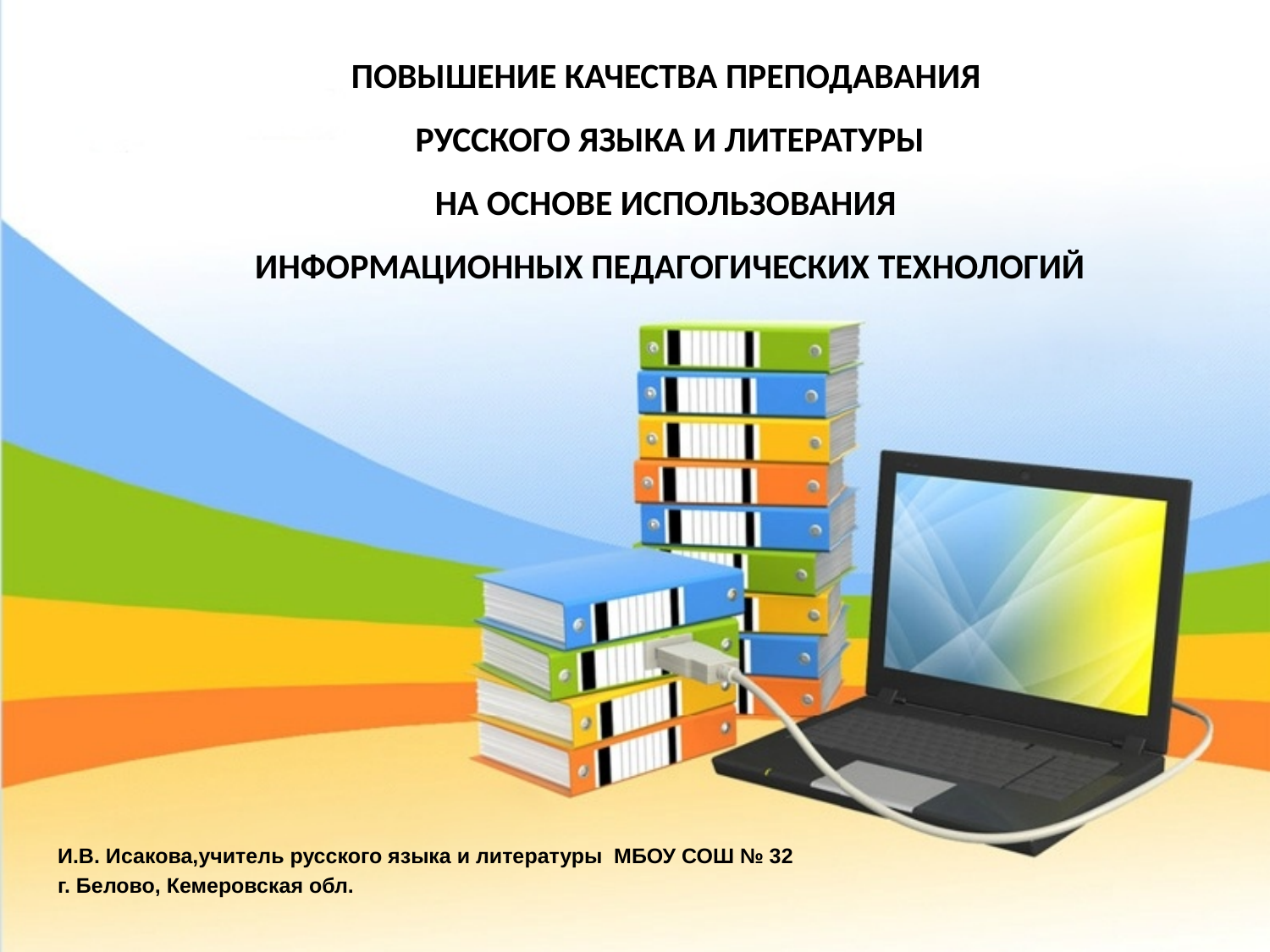

ПОВЫШЕНИЕ КАЧЕСТВА ПРЕПОДАВАНИЯ
РУССКОГО ЯЗЫКА И ЛИТЕРАТУРЫ
НА ОСНОВЕ ИСПОЛЬЗОВАНИЯ
ИНФОРМАЦИОННЫХ ПЕДАГОГИЧЕСКИХ ТЕХНОЛОГИЙ

И.В. Исакова,учитель русского языка и литературы  МБОУ СОШ № 32
г. Белово, Кемеровская обл.